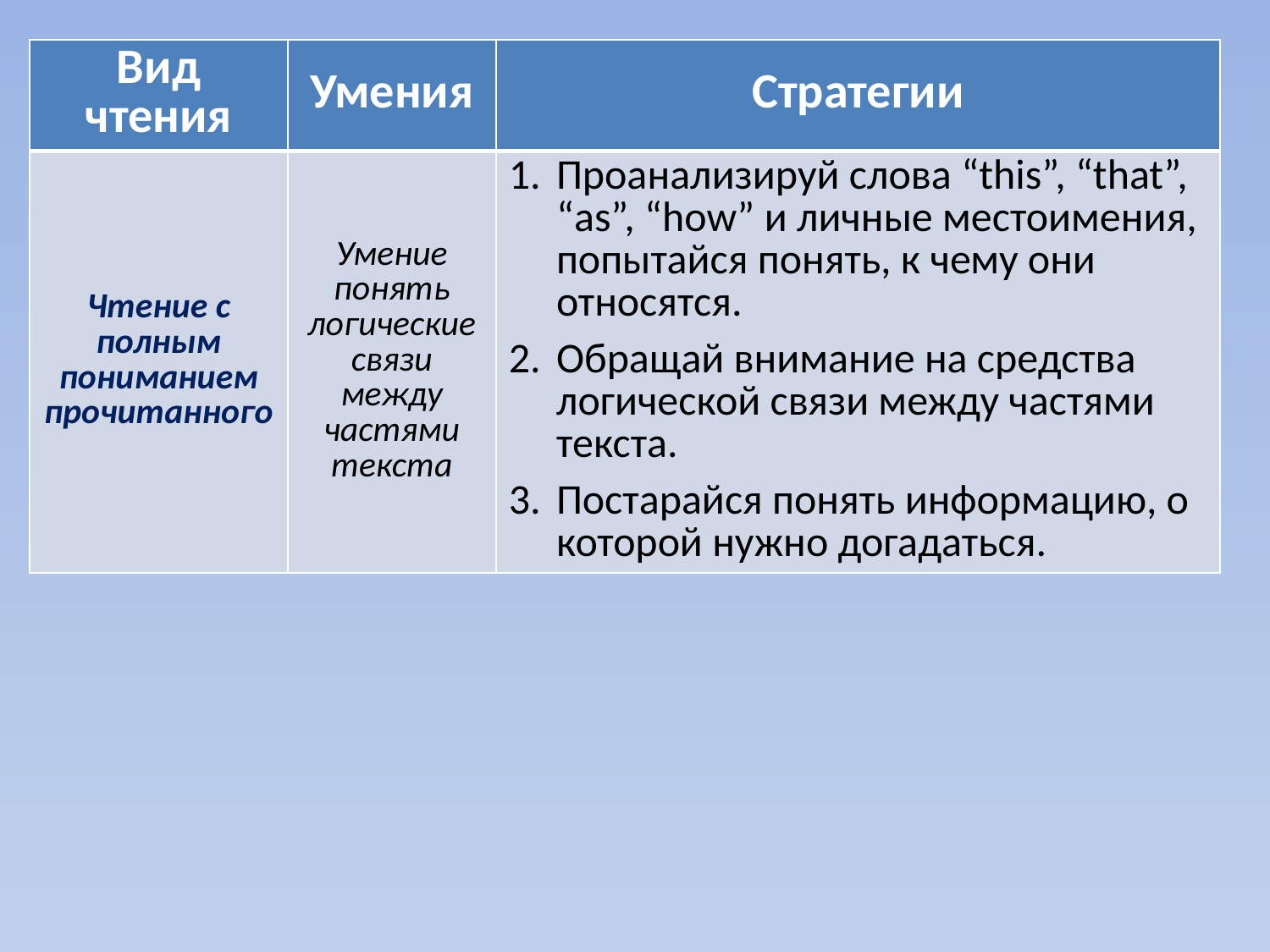

| Вид чтения | Умения | Стратегии |
| --- | --- | --- |
| Чтение с полным пониманием прочитанного | Умение понять логические связи между частями текста | Проанализируй слова “this”, “that”, “as”, “how” и личные местоимения, попытайся понять, к чему они относятся. Обращай внимание на средства логической связи между частями текста. Постарайся понять информацию, о которой нужно догадаться. |